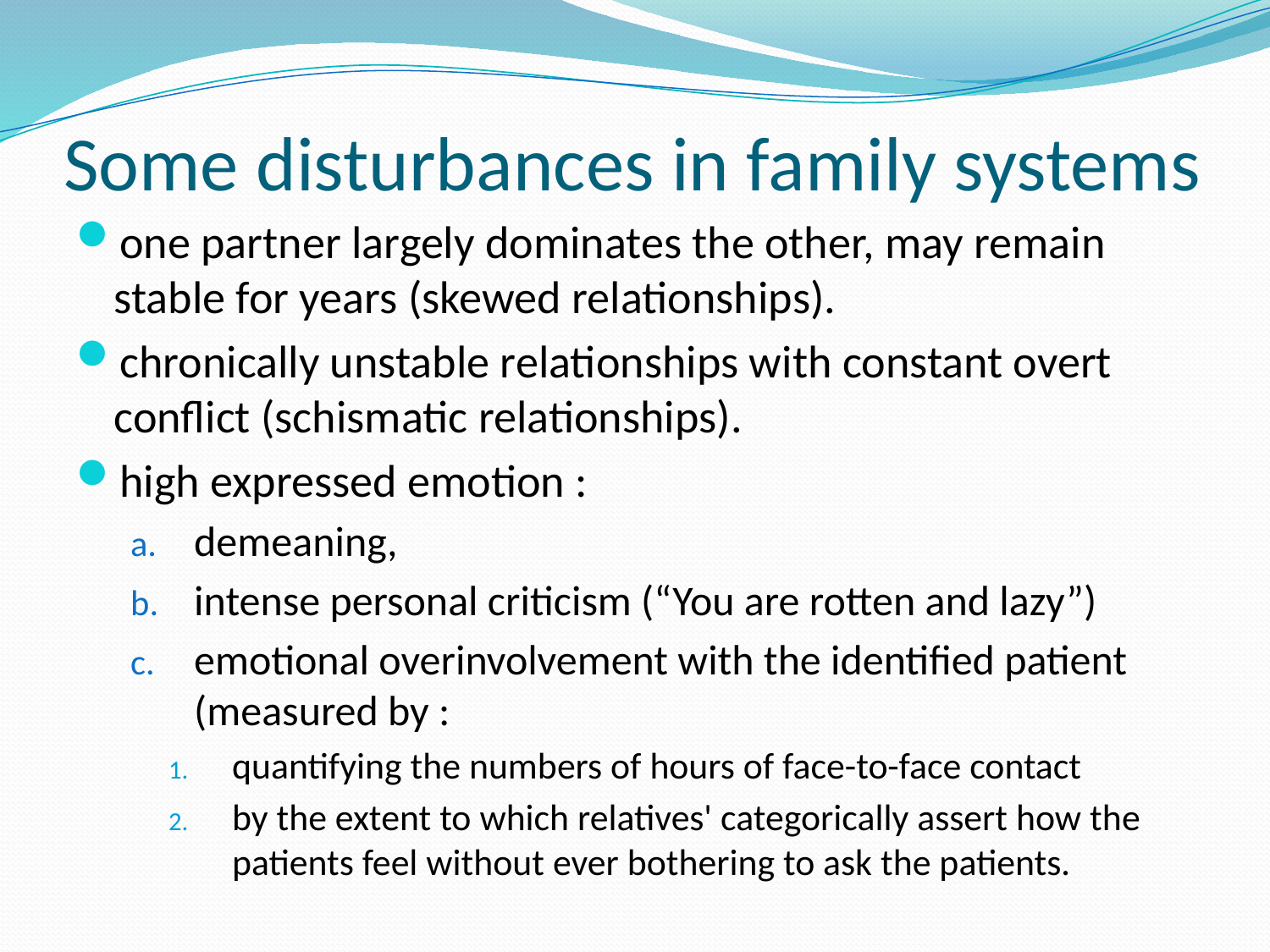

# Some disturbances in family systems
one partner largely dominates the other, may remain stable for years (skewed relationships).
chronically unstable relationships with constant overt conflict (schismatic relationships).
high expressed emotion :
demeaning,
intense personal criticism (“You are rotten and lazy”)
emotional overinvolvement with the identified patient (measured by :
quantifying the numbers of hours of face-to-face contact
by the extent to which relatives' categorically assert how the patients feel without ever bothering to ask the patients.